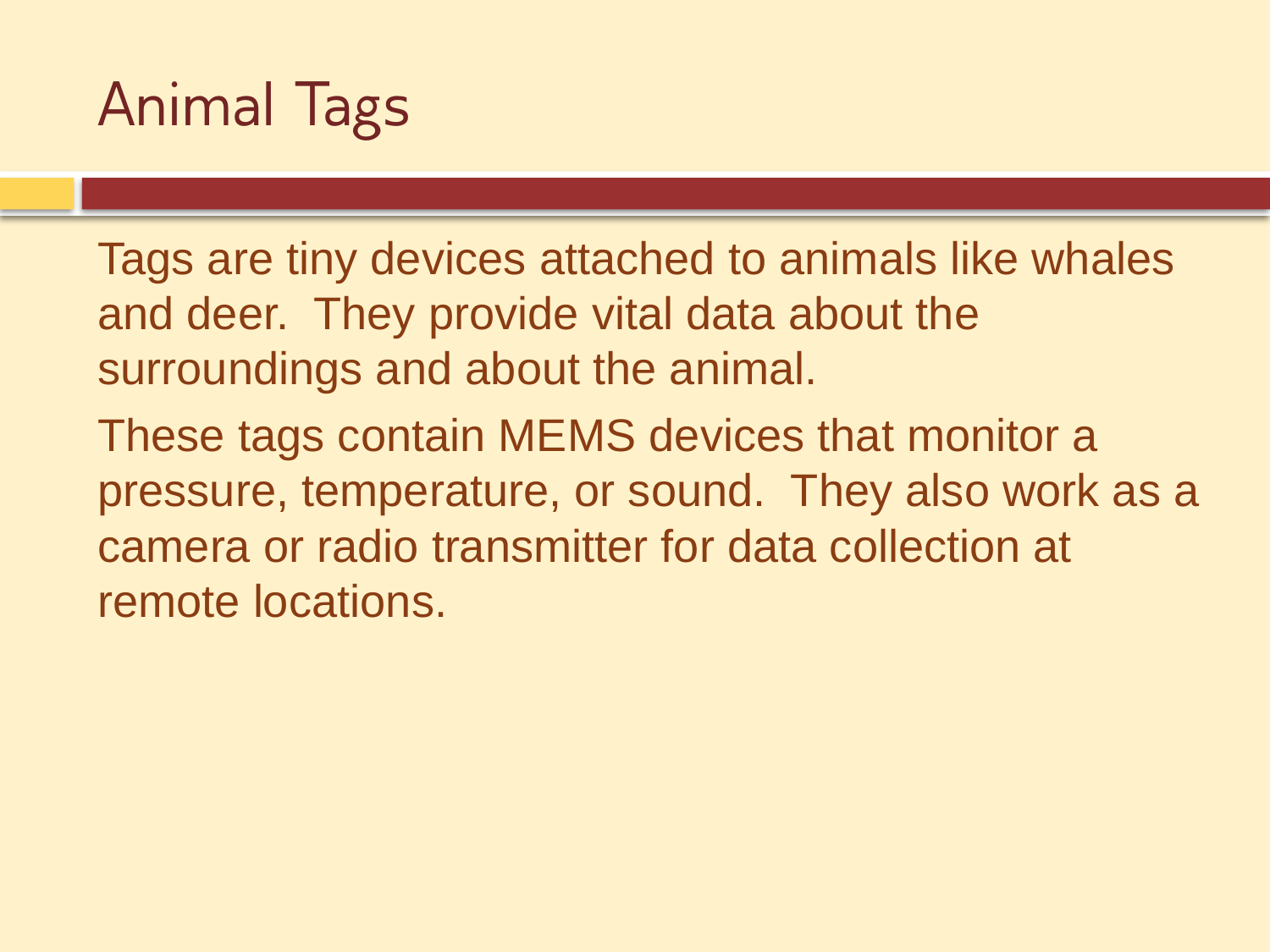

# Animal Tags
Tags are tiny devices attached to animals like whales and deer.  They provide vital data about the surroundings and about the animal.
These tags contain MEMS devices that monitor a pressure, temperature, or sound.  They also work as a camera or radio transmitter for data collection at remote locations.